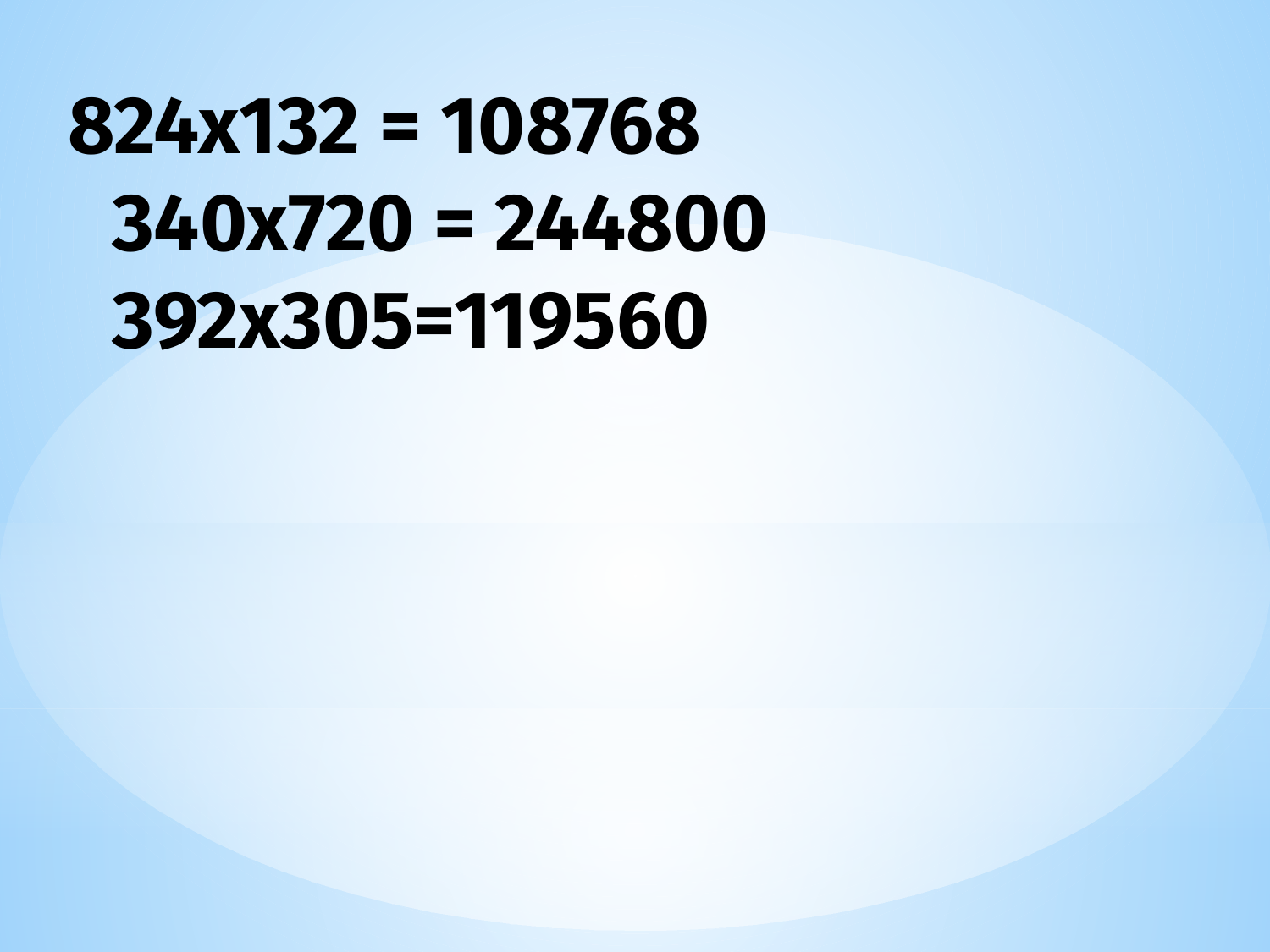

# 824х132 = 108768 340х720 = 244800 392х305=119560